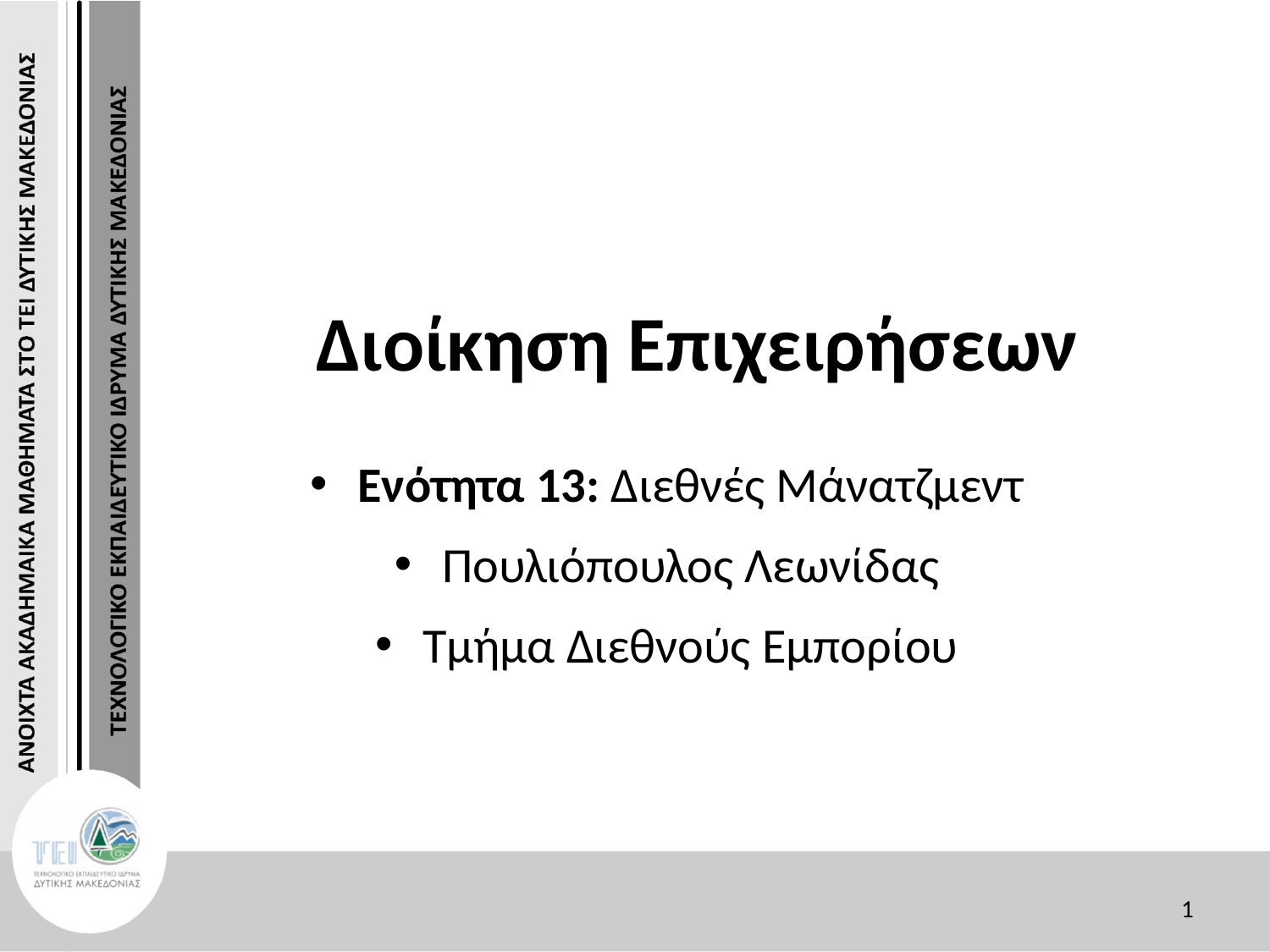

Διοίκηση Επιχειρήσεων
Ενότητα 13: Διεθνές Μάνατζμεντ
Πουλιόπουλος Λεωνίδας
Τμήμα Διεθνούς Εμπορίου
1